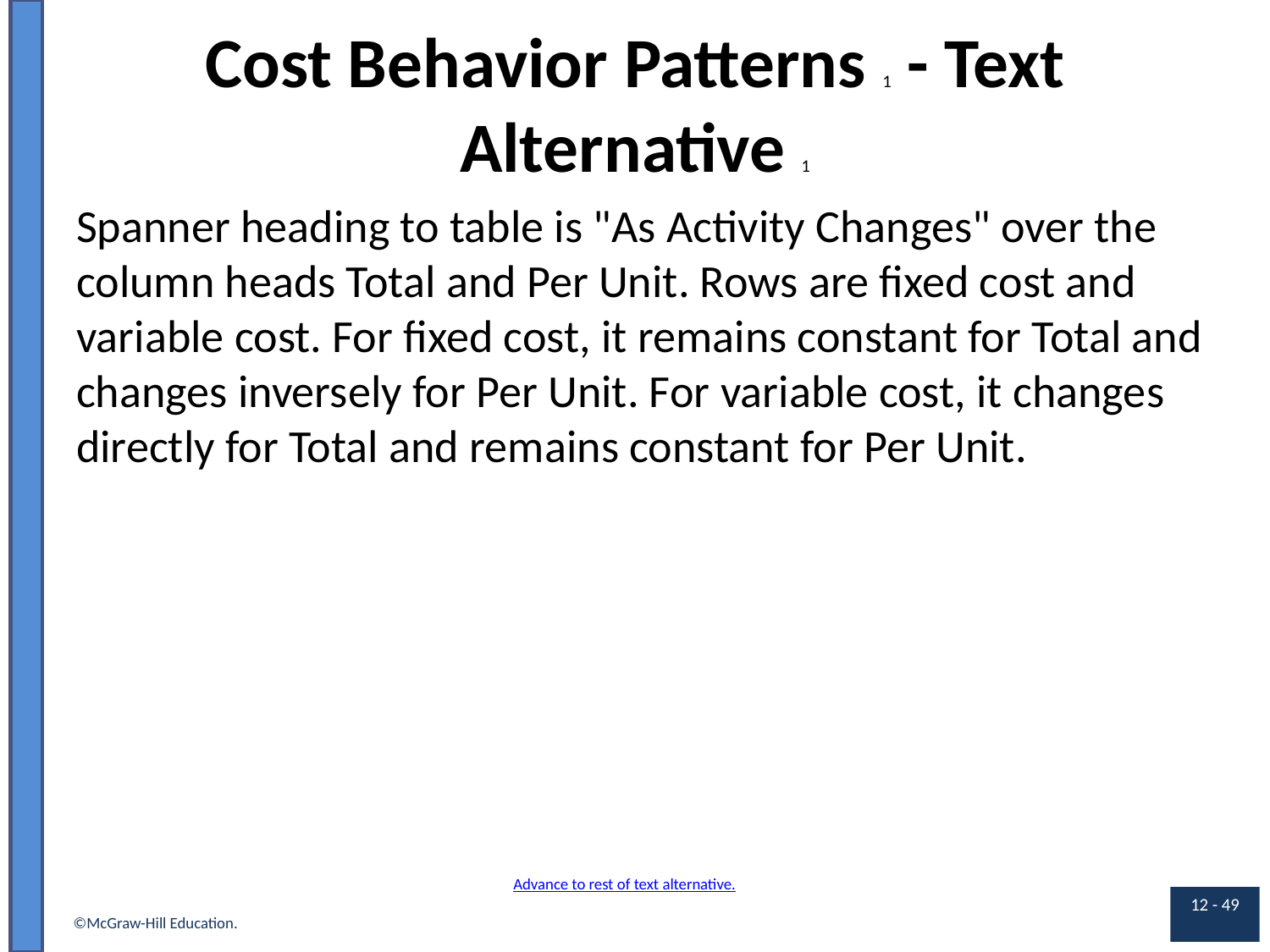

# Cost Behavior Patterns 1 - Text Alternative 1
Spanner heading to table is "As Activity Changes" over the column heads Total and Per Unit. Rows are fixed cost and variable cost. For fixed cost, it remains constant for Total and changes inversely for Per Unit. For variable cost, it changes directly for Total and remains constant for Per Unit.
Advance to rest of text alternative.